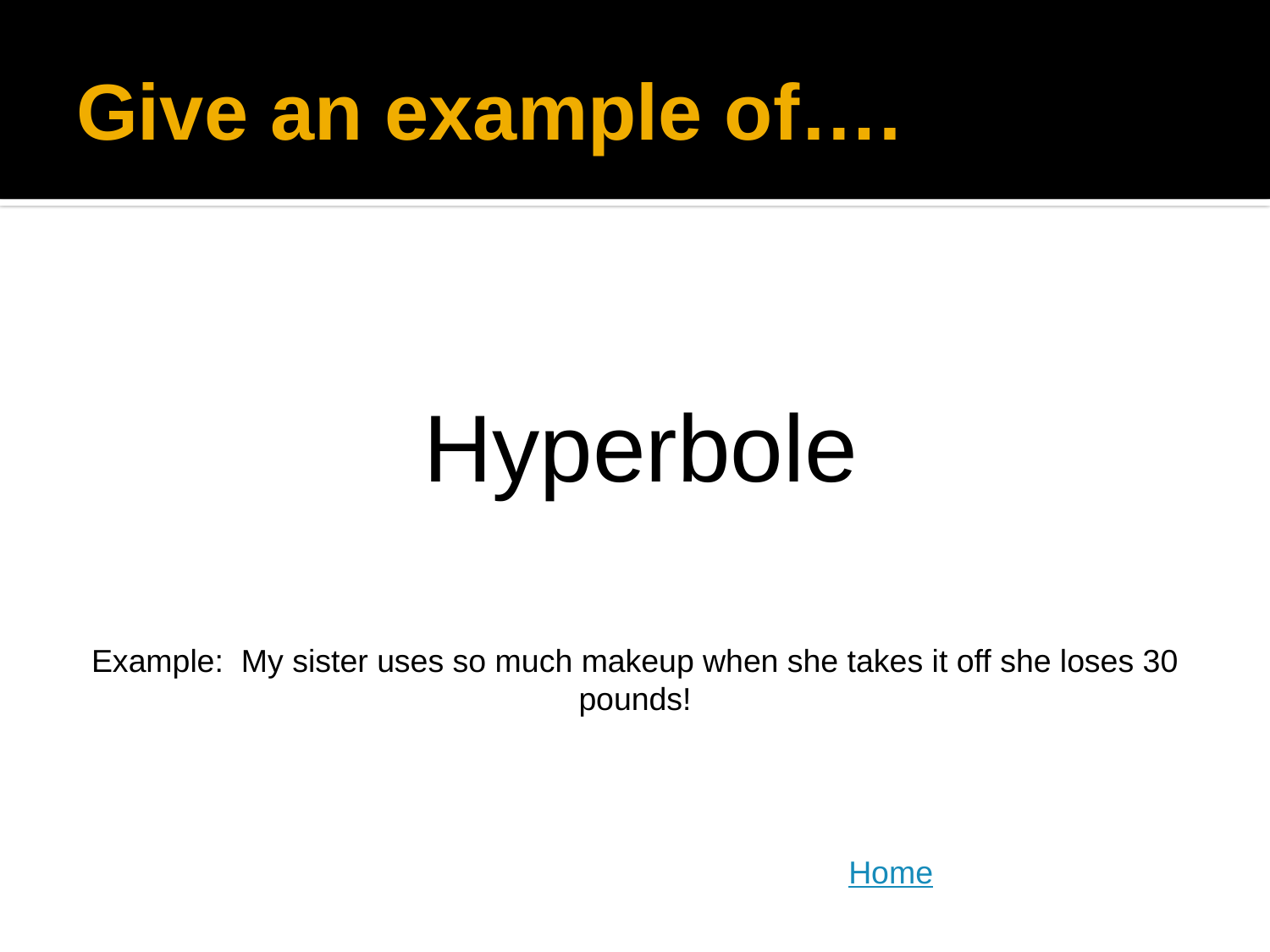

# Give an example of….
Hyperbole
Example:  My sister uses so much makeup when she takes it off she loses 30 pounds!
Home